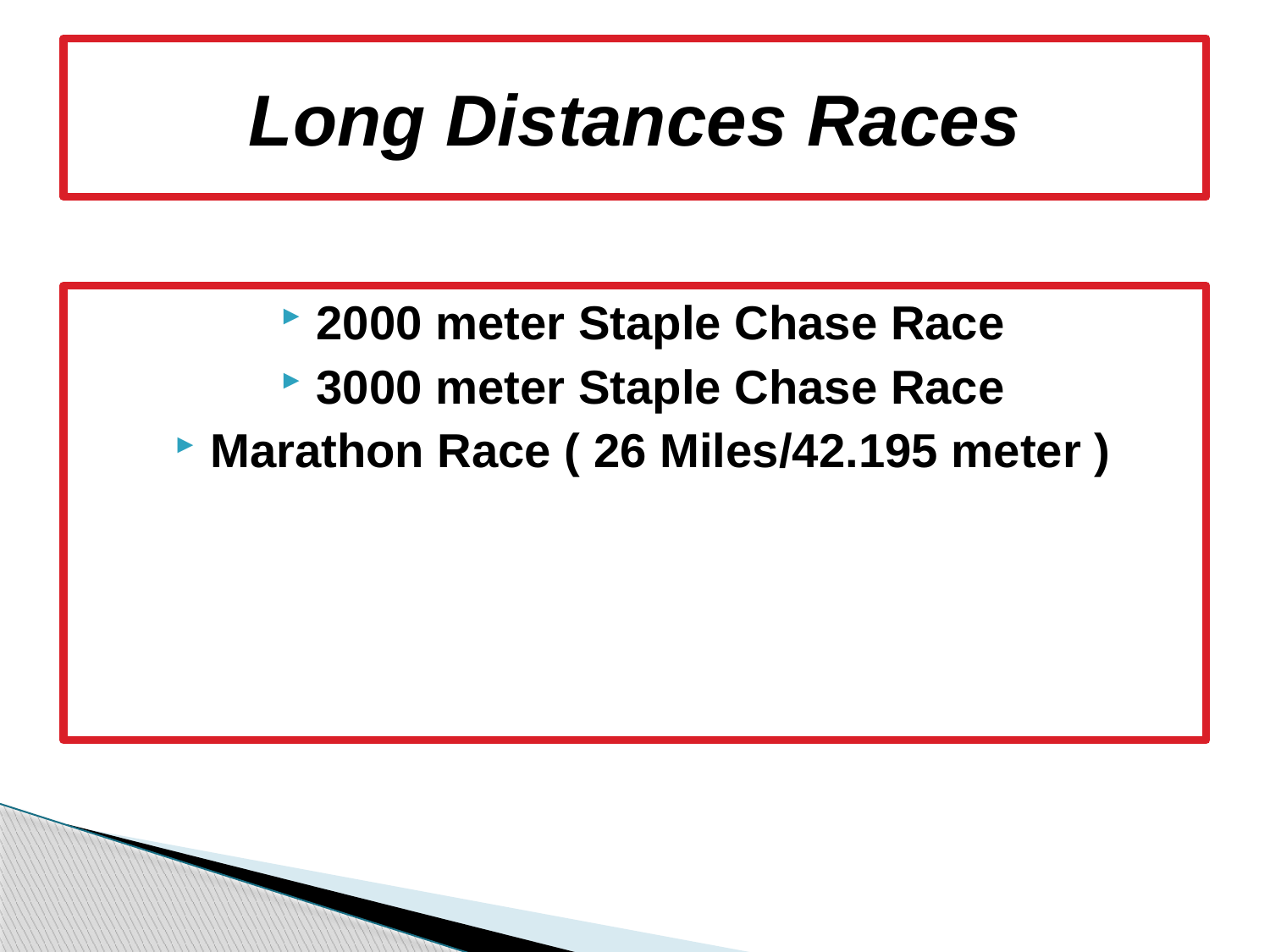

# Long Distances Races
2000 meter Staple Chase Race
3000 meter Staple Chase Race
Marathon Race ( 26 Miles/42.195 meter )